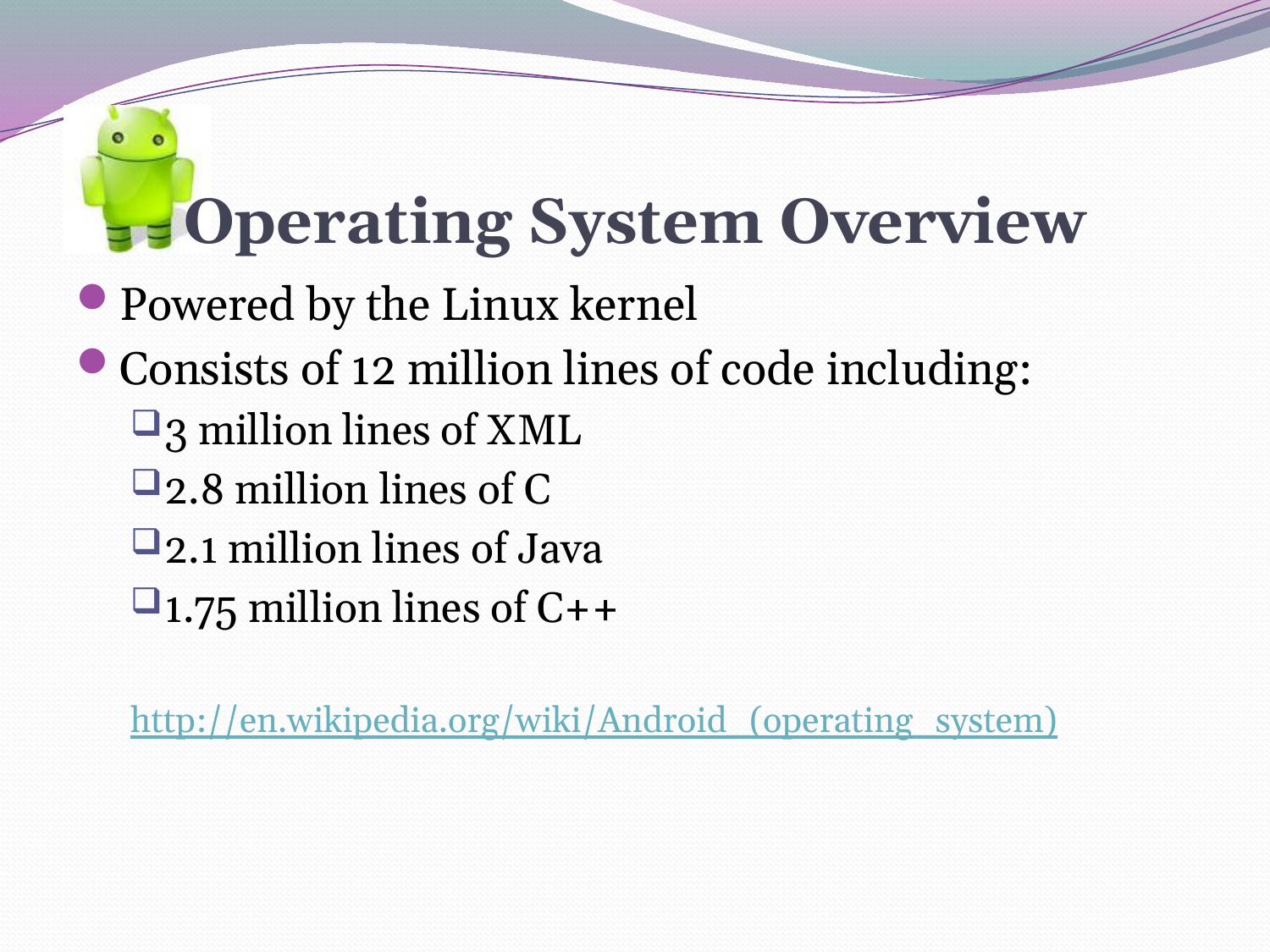

# Operating System Overview
Powered by the Linux kernel
Consists of 12 million lines of code including:
3 million lines of XML
2.8 million lines of C
2.1 million lines of Java
1.75 million lines of C++

http://en.wikipedia.org/wiki/Android_(operating_system)